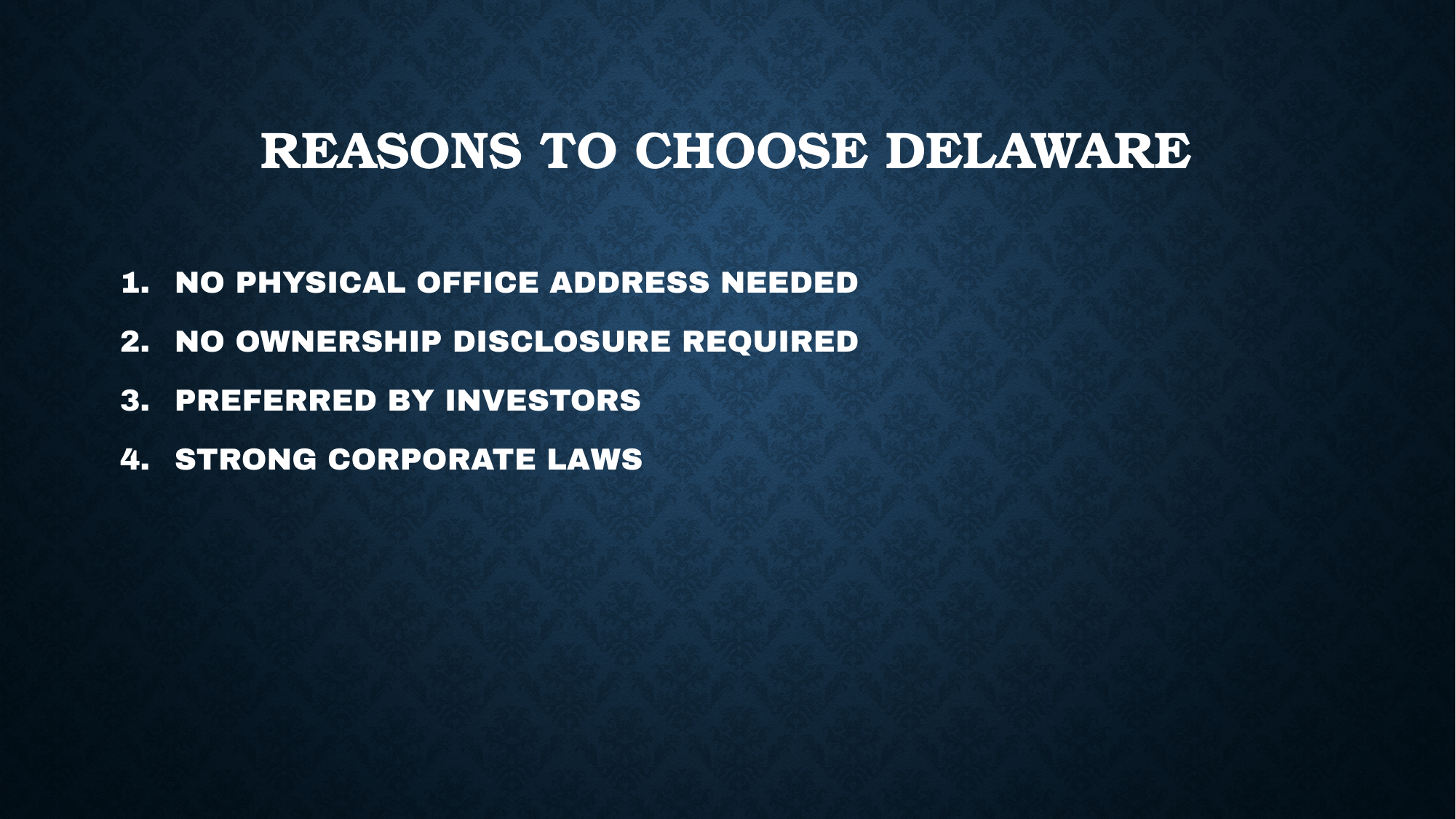

# Reasons to choose Delaware
NO PHYSICAL OFFICE ADDRESS NEEDED
NO OWNERSHIP DISCLOSURE REQUIRED
PREFERRED BY INVESTORS
STRONG CORPORATE LAWS